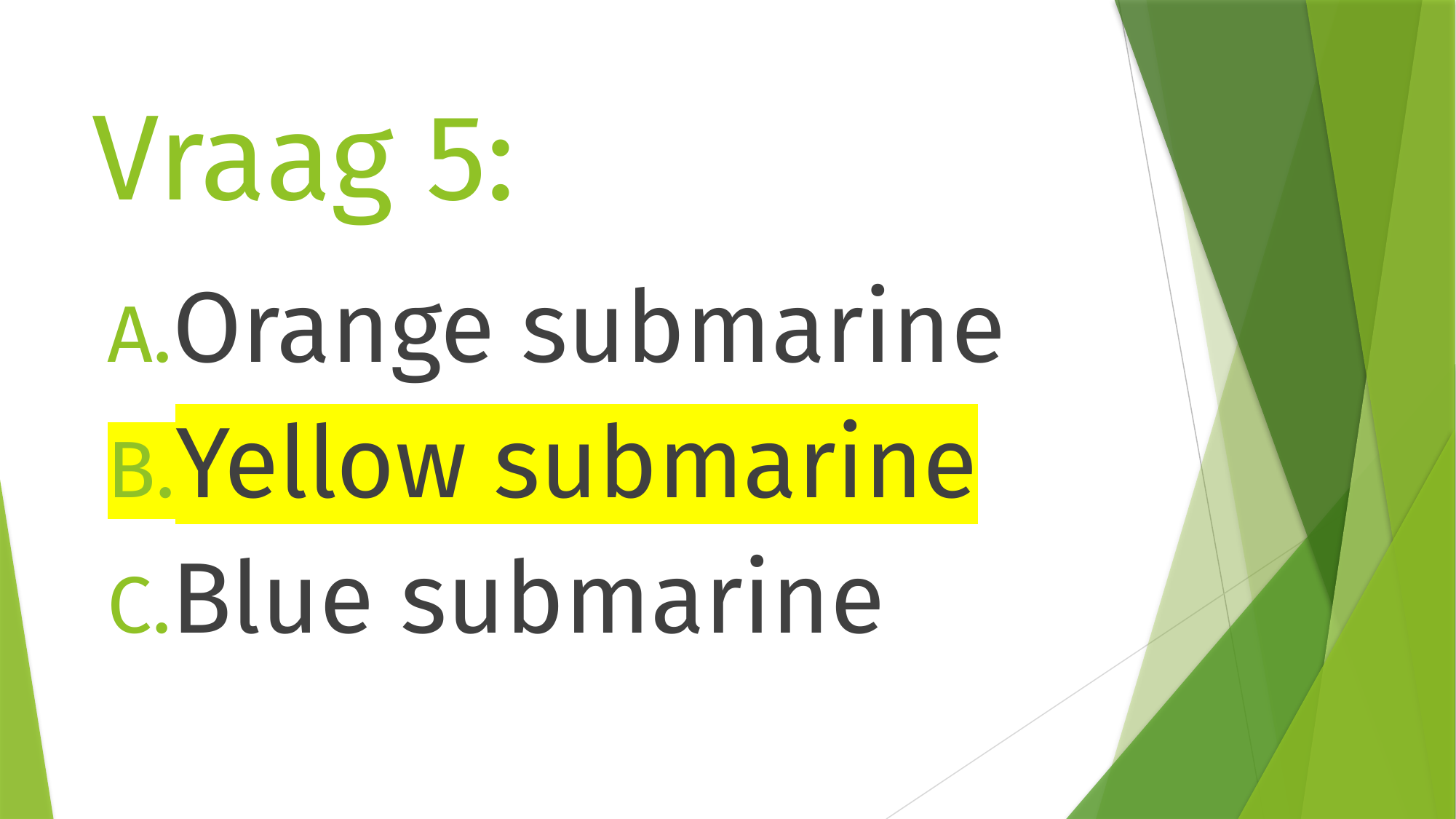

# Vraag 5:
Orange submarine
Yellow submarine
Blue submarine